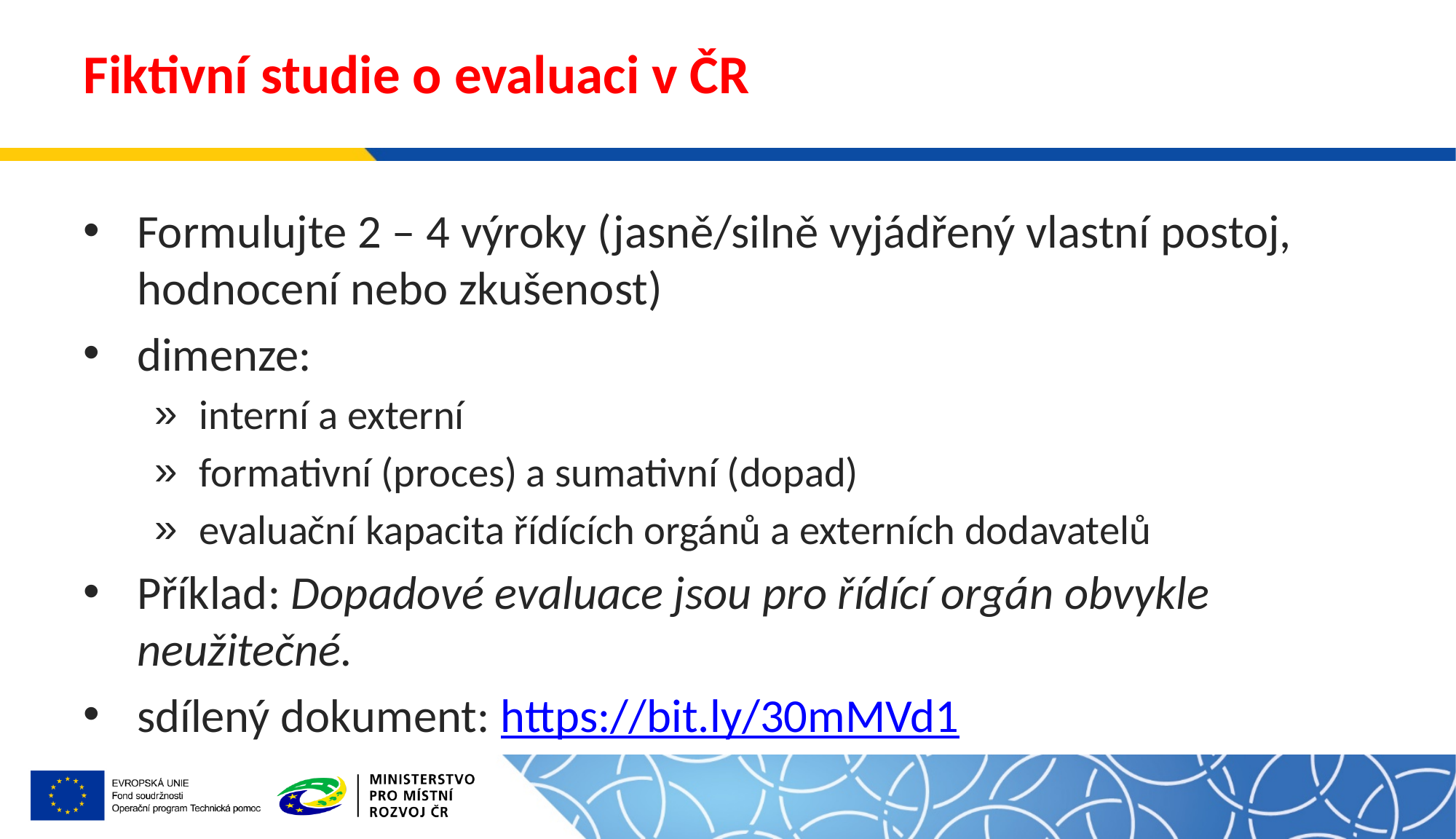

# Fiktivní studie o evaluaci v ČR
Formulujte 2 – 4 výroky (jasně/silně vyjádřený vlastní postoj, hodnocení nebo zkušenost)
dimenze:
interní a externí
formativní (proces) a sumativní (dopad)
evaluační kapacita řídících orgánů a externích dodavatelů
Příklad: Dopadové evaluace jsou pro řídící orgán obvykle neužitečné.
sdílený dokument: https://bit.ly/30mMVd1